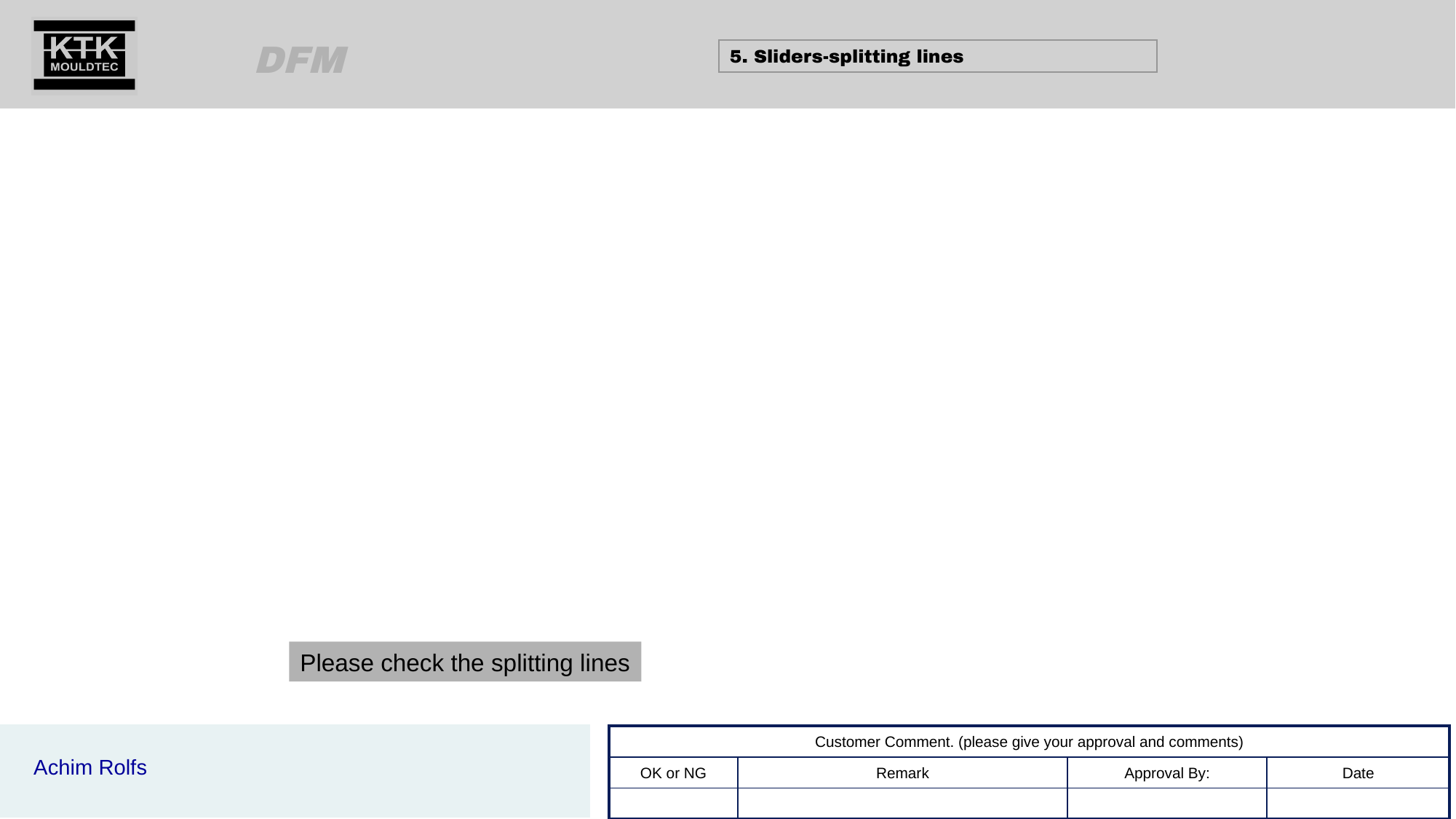

5. Sliders-splitting lines
Please check the splitting lines